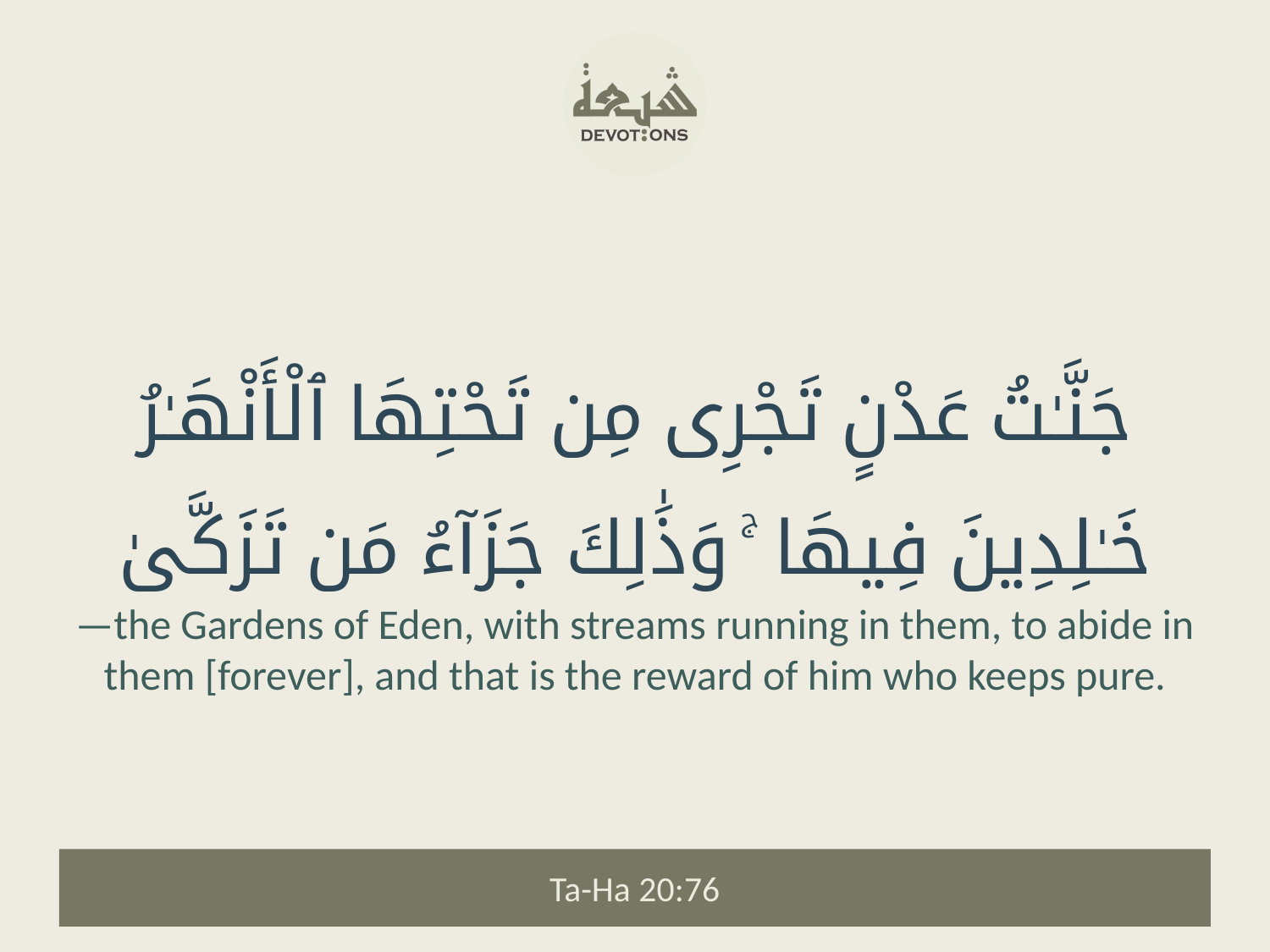

جَنَّـٰتُ عَدْنٍ تَجْرِى مِن تَحْتِهَا ٱلْأَنْهَـٰرُ خَـٰلِدِينَ فِيهَا ۚ وَذَٰلِكَ جَزَآءُ مَن تَزَكَّىٰ
—the Gardens of Eden, with streams running in them, to abide in them [forever], and that is the reward of him who keeps pure.
Ta-Ha 20:76